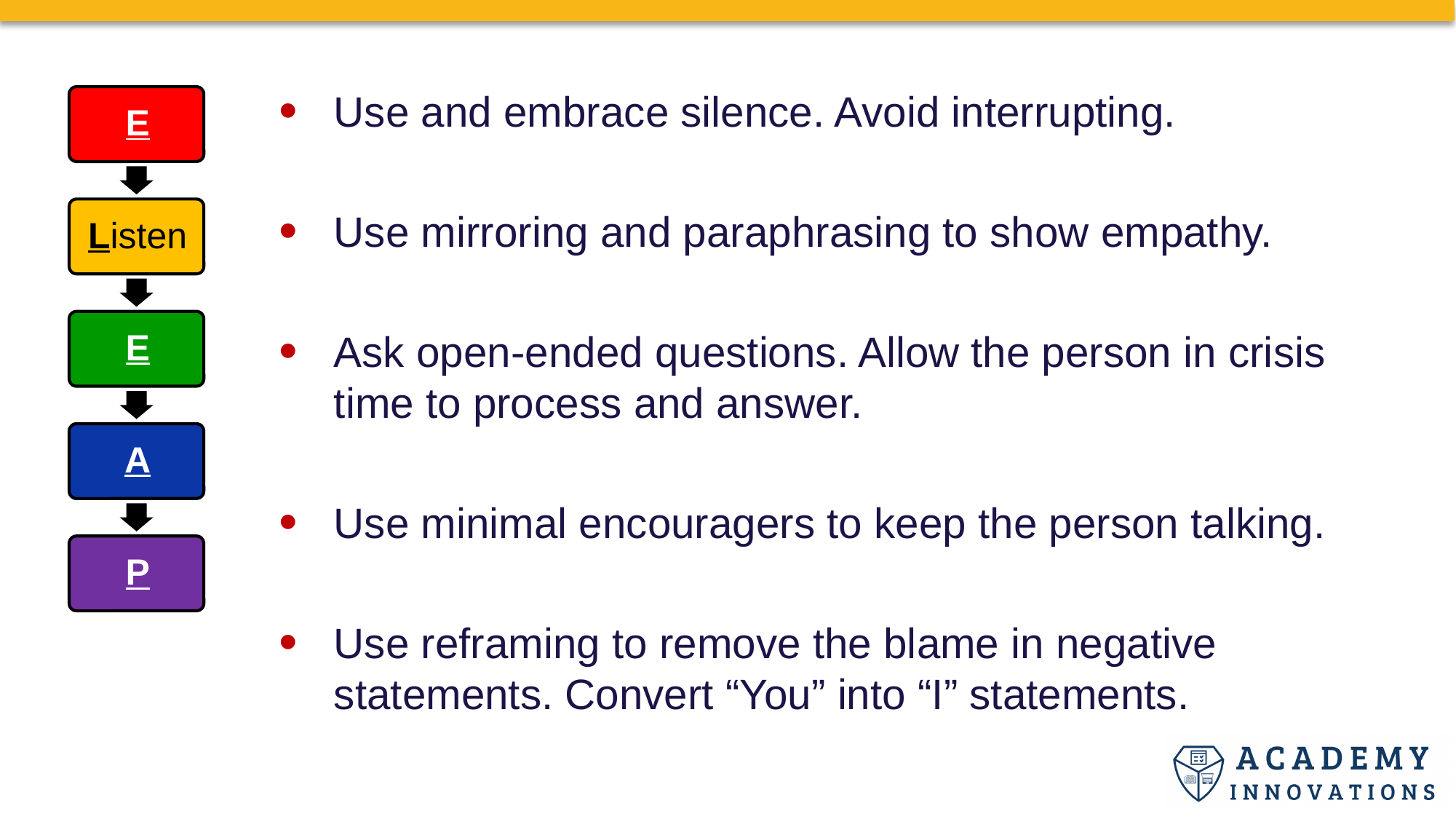

Use and embrace silence. Avoid interrupting.

Use mirroring and paraphrasing to show empathy.

Ask open-ended questions. Allow the person in crisis time to process and answer.

Use minimal encouragers to keep the person talking.

Use reframing to remove the blame in negative statements. Convert “You” into “I” statements.
E

Listen

E

A

P